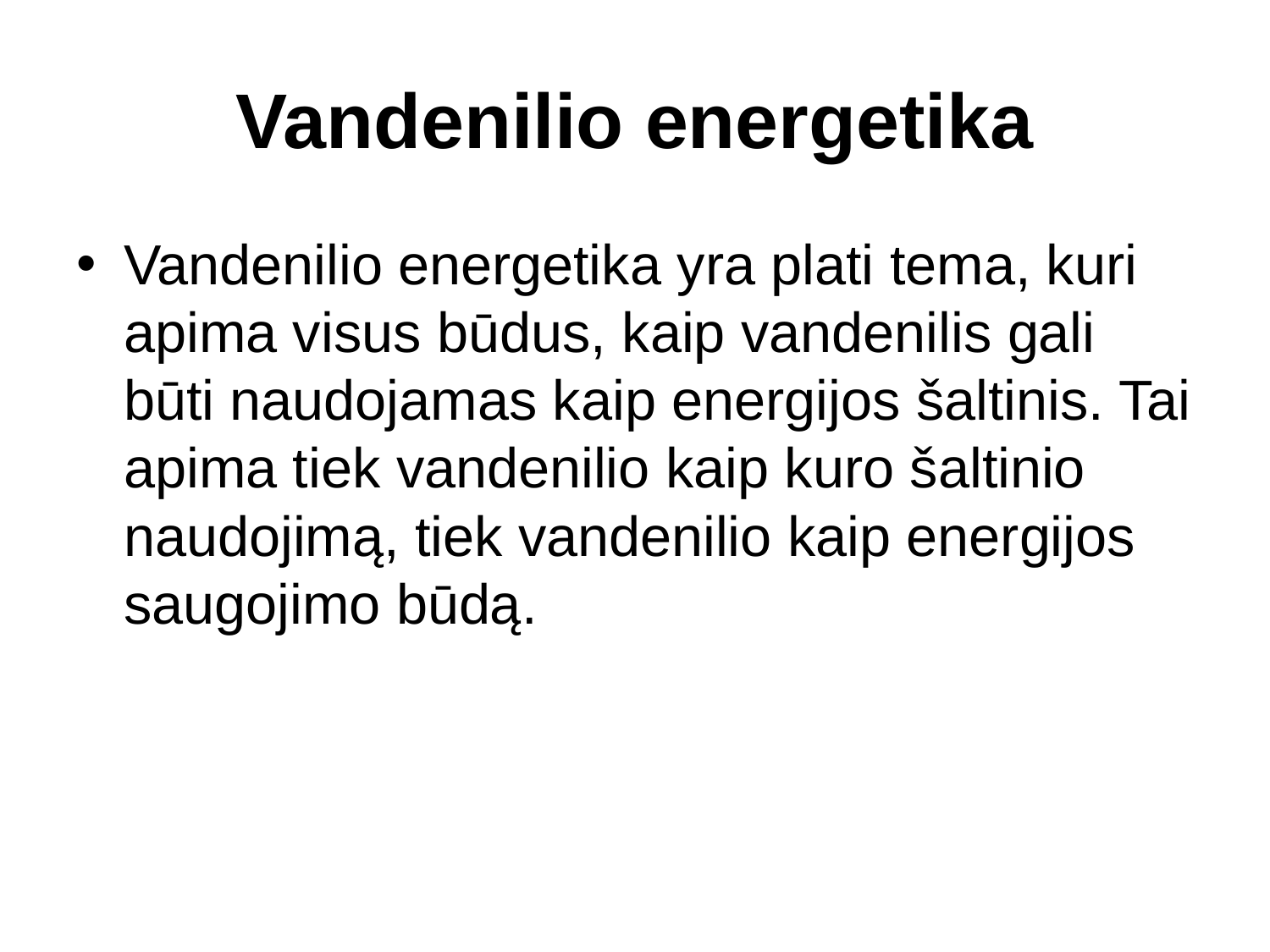

# Vandenilio energetika
Vandenilio energetika yra plati tema, kuri apima visus būdus, kaip vandenilis gali būti naudojamas kaip energijos šaltinis. Tai apima tiek vandenilio kaip kuro šaltinio naudojimą, tiek vandenilio kaip energijos saugojimo būdą.